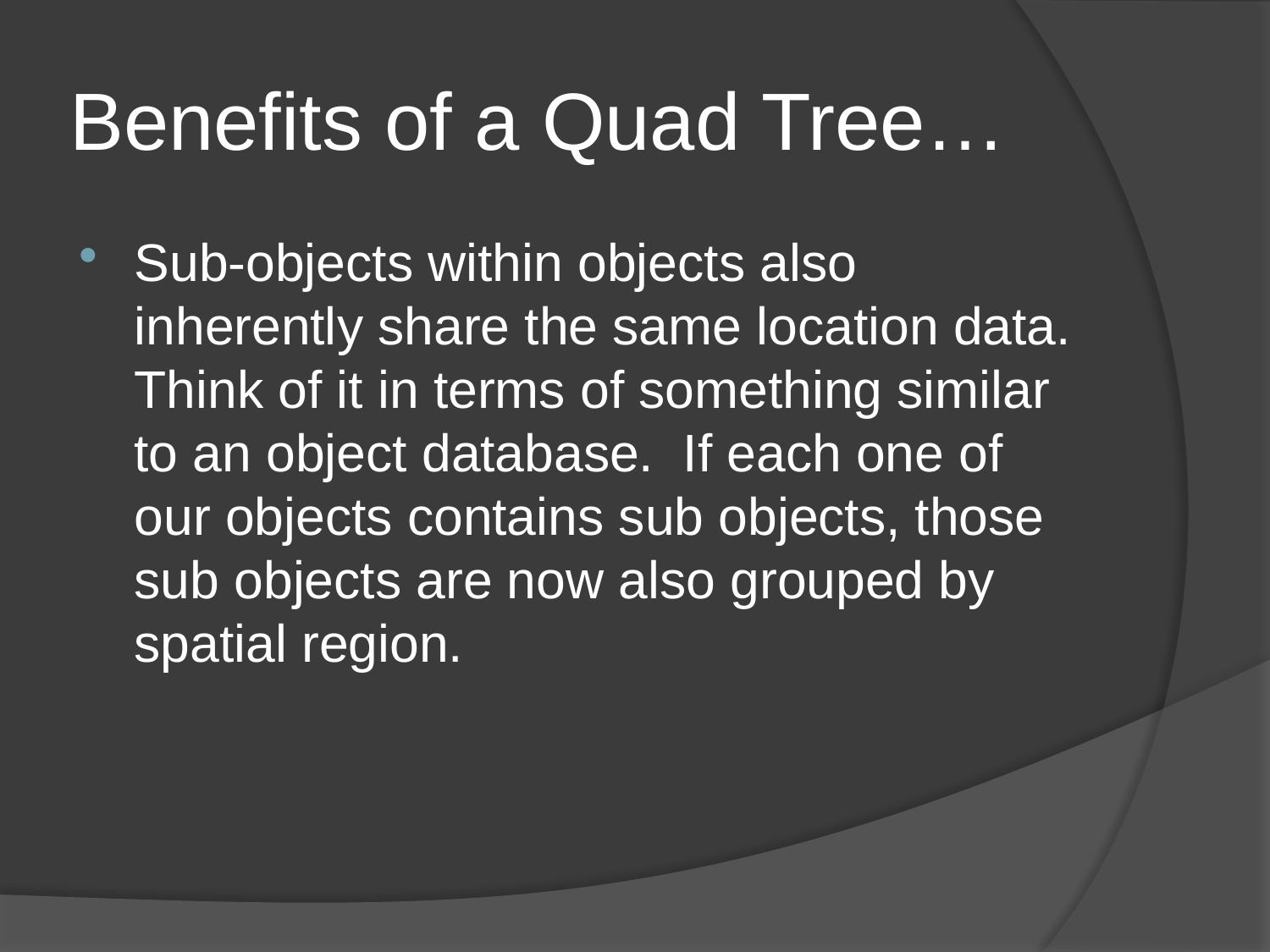

# Benefits of a Quad Tree…
Sub-objects within objects also inherently share the same location data.  Think of it in terms of something similar to an object database.  If each one of our objects contains sub objects, those sub objects are now also grouped by spatial region.